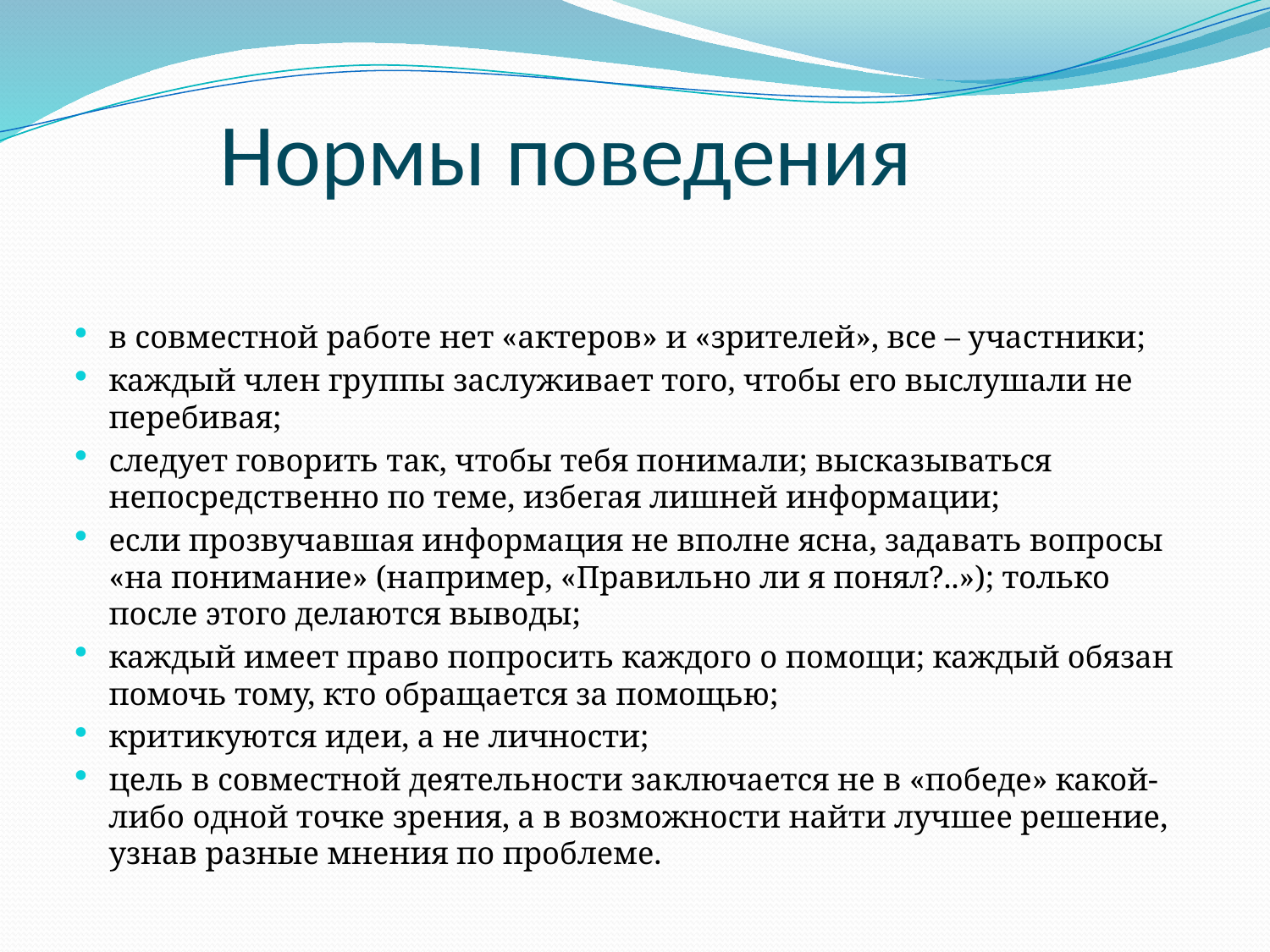

# Нормы поведения

в совместной работе нет «актеров» и «зрителей», все – участники;
каждый член группы заслуживает того, чтобы его выслушали не перебивая;
следует говорить так, чтобы тебя понимали; высказываться непосредственно по теме, избегая лишней информации;
если прозвучавшая информация не вполне ясна, задавать вопросы «на понимание» (например, «Правильно ли я понял?..»); только после этого делаются выводы;
каждый имеет право попросить каждого о помощи; каждый обязан помочь тому, кто обращается за помощью;
критикуются идеи, а не личности;
цель в совместной деятельности заключается не в «победе» какой-либо одной точке зрения, а в возможности найти лучшее решение, узнав разные мнения по проблеме.